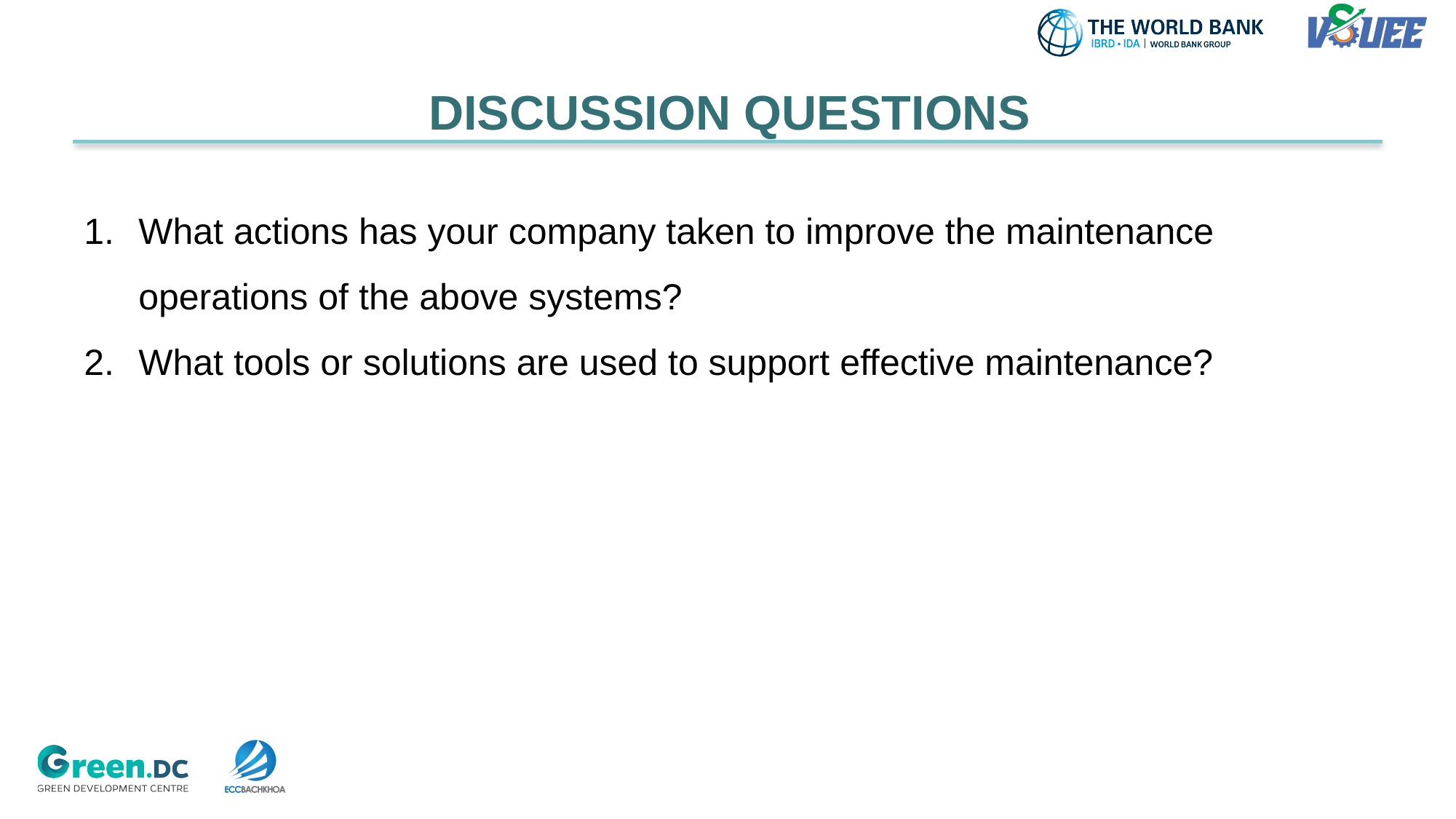

DISCUSSION QUESTIONS

What actions has your company taken to improve the maintenance operations of the above systems?
What tools or solutions are used to support effective maintenance?